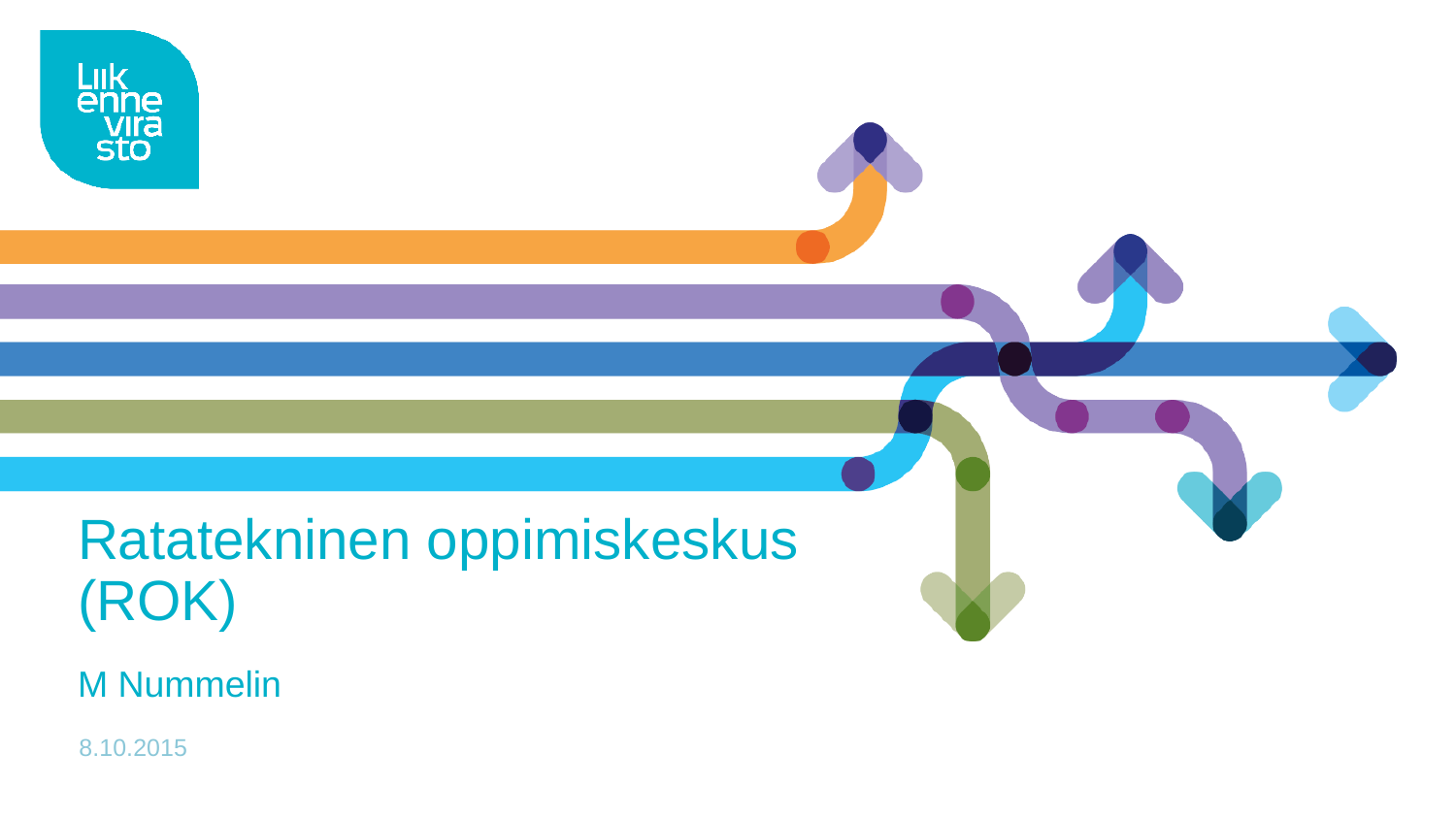

# Ratatekninen oppimiskeskus (ROK)
M Nummelin
8.10.2015